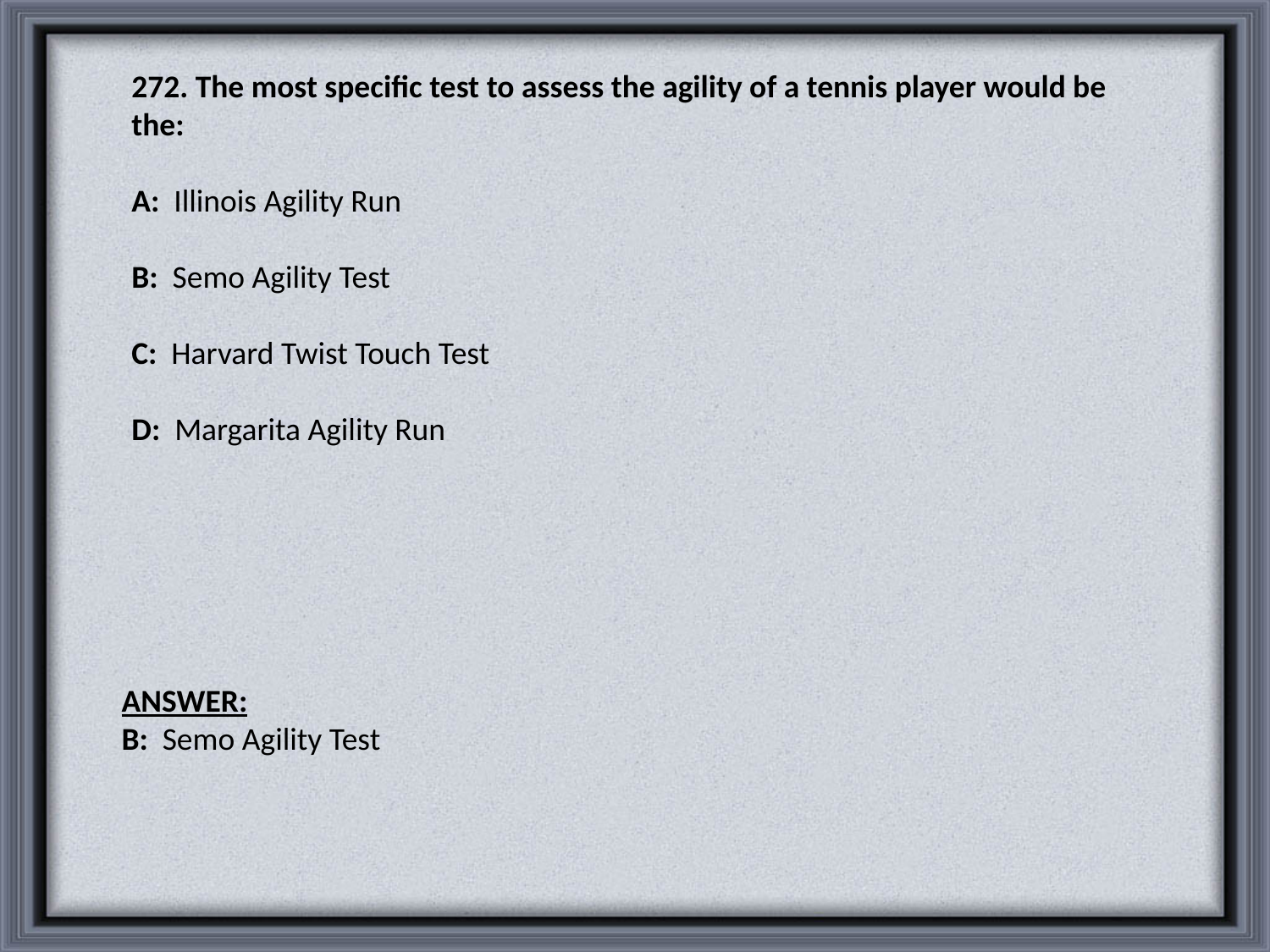

272. The most specific test to assess the agility of a tennis player would be the:

A:  Illinois Agility Run

B:  Semo Agility Test

C:  Harvard Twist Touch Test

D:  Margarita Agility Run

ANSWER:
B:  Semo Agility Test